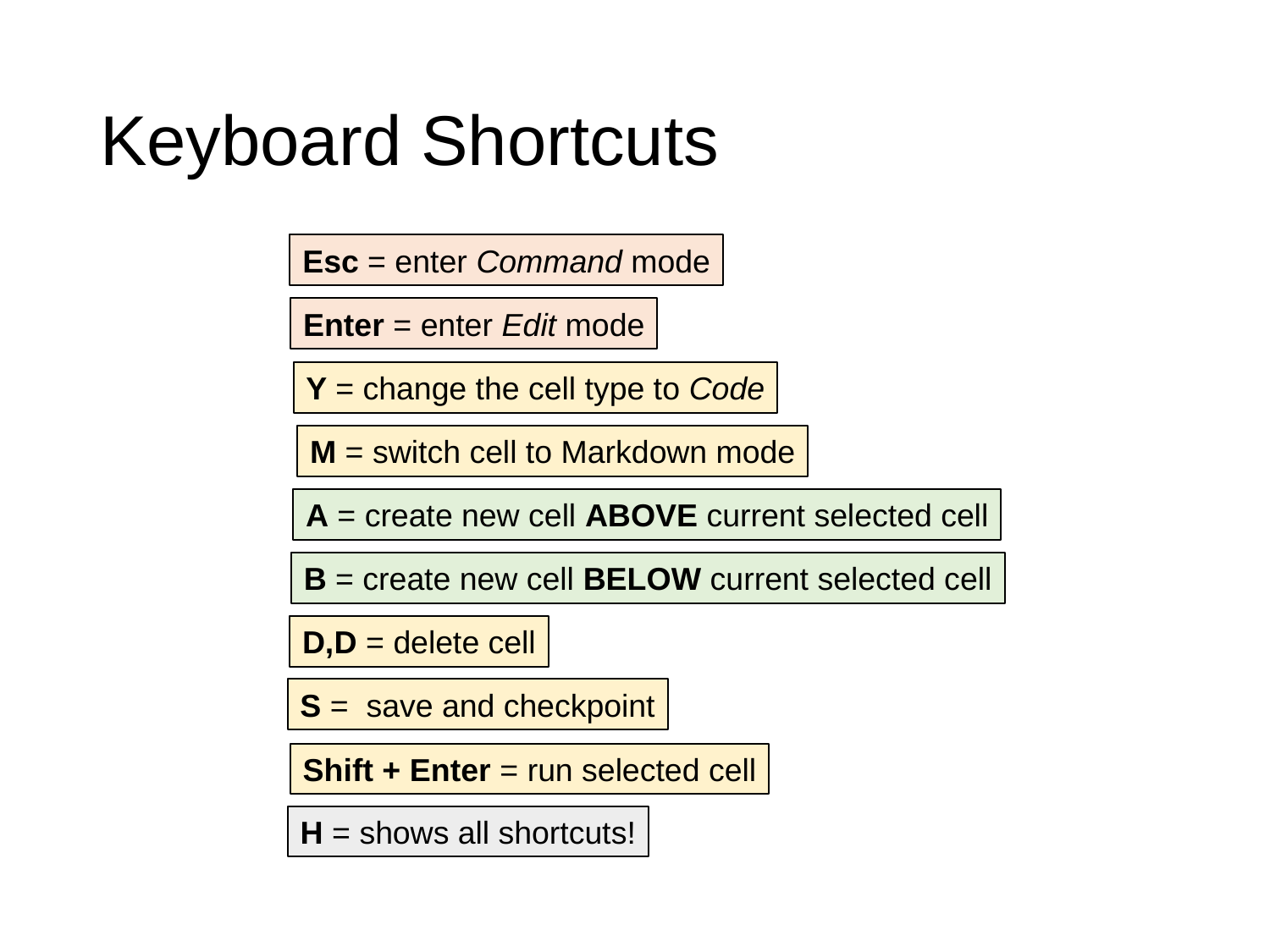

# Keyboard Shortcuts
Esc = enter Command mode
Enter = enter Edit mode
Y = change the cell type to Code
M = switch cell to Markdown mode
A = create new cell ABOVE current selected cell
B = create new cell BELOW current selected cell
D,D = delete cell
S =  save and checkpoint
Shift + Enter = run selected cell
H = shows all shortcuts!